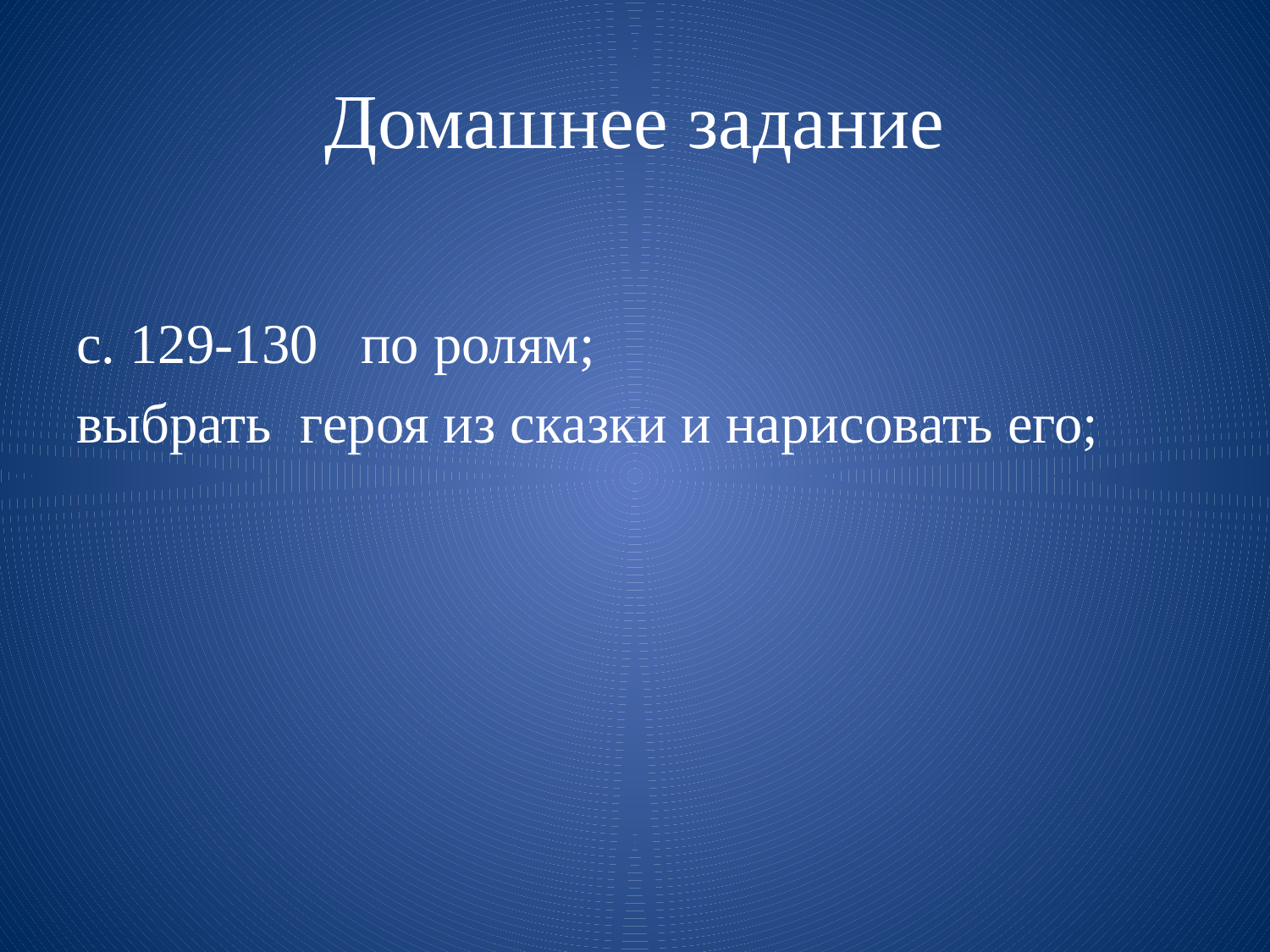

# Домашнее задание

с. 129-130   по ролям;
выбрать  героя из сказки и нарисовать его;